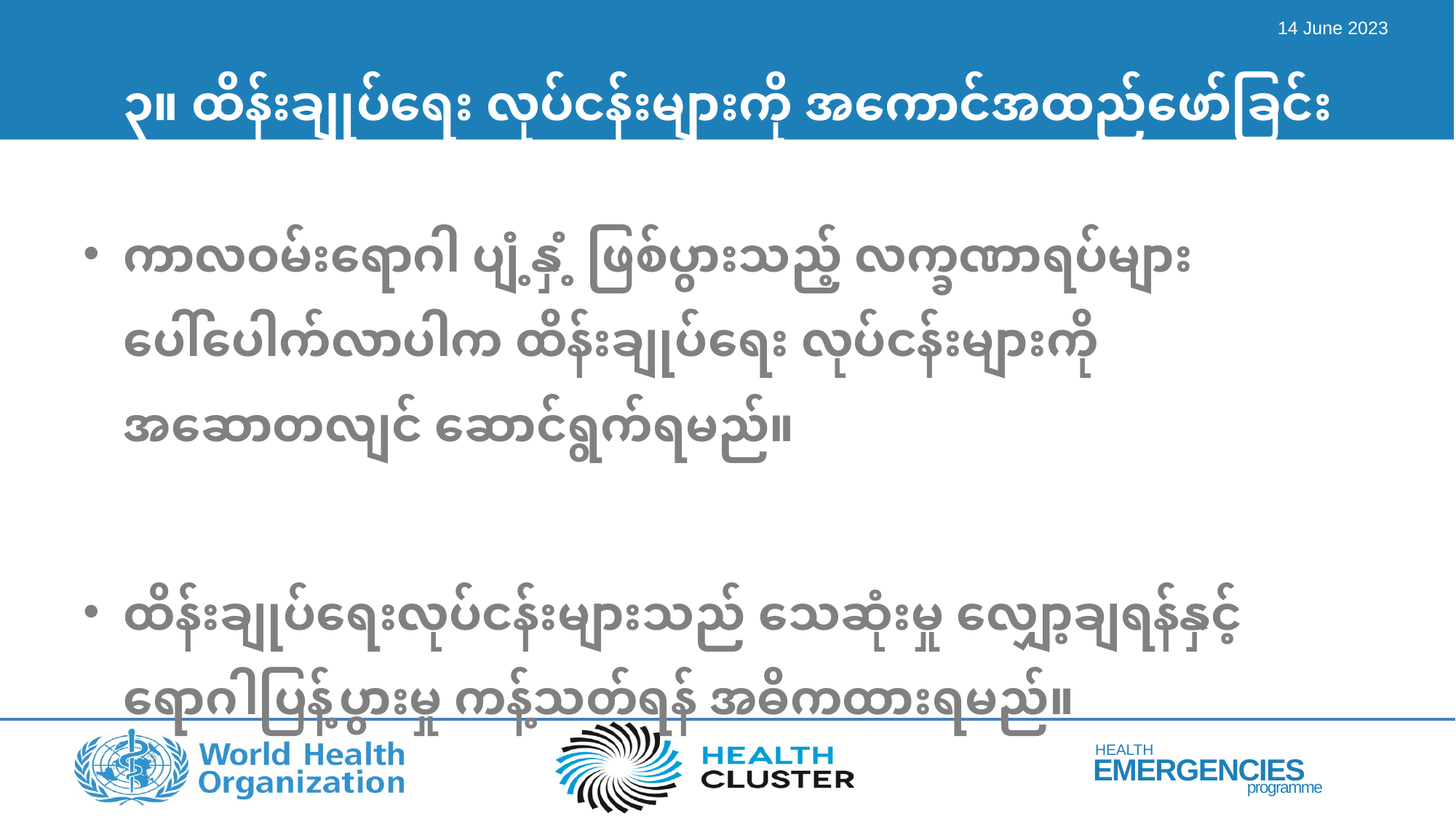

14 June 2023
# ၃။ ထိန်းချုပ်ရေး လုပ်ငန်းများကို အကောင်အထည်ဖော်ခြင်း
ကာလဝမ်းရောဂါ ပျံ့နှံ့ ဖြစ်ပွားသည့် လက္ခဏာရပ်များ ပေါ်ပေါက်လာပါက ထိန်းချုပ်ရေး လုပ်ငန်းများကို အဆောတလျင် ဆောင်ရွက်ရမည်။

ထိန်းချုပ်ရေးလုပ်ငန်းများသည် သေဆုံးမှု လျှော့ချရန်နှင့် ရောဂါပြန့်ပွားမှု ကန့်သတ်ရန် အဓိကထားရမည်။